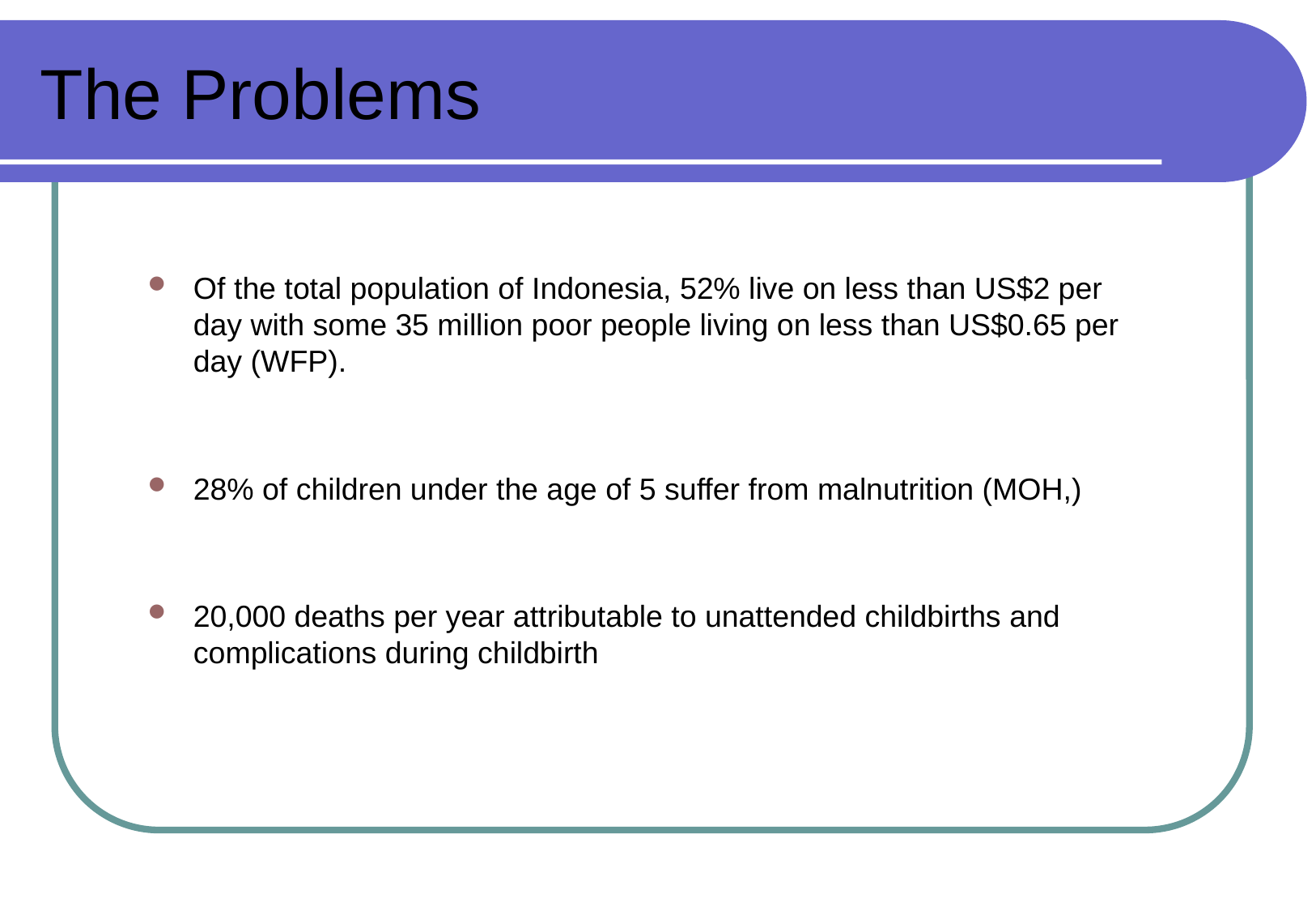

# The Problems
Of the total population of Indonesia, 52% live on less than US$2 per day with some 35 million poor people living on less than US$0.65 per day (WFP).

28% of children under the age of 5 suffer from malnutrition (MOH,)

20,000 deaths per year attributable to unattended childbirths and complications during childbirth